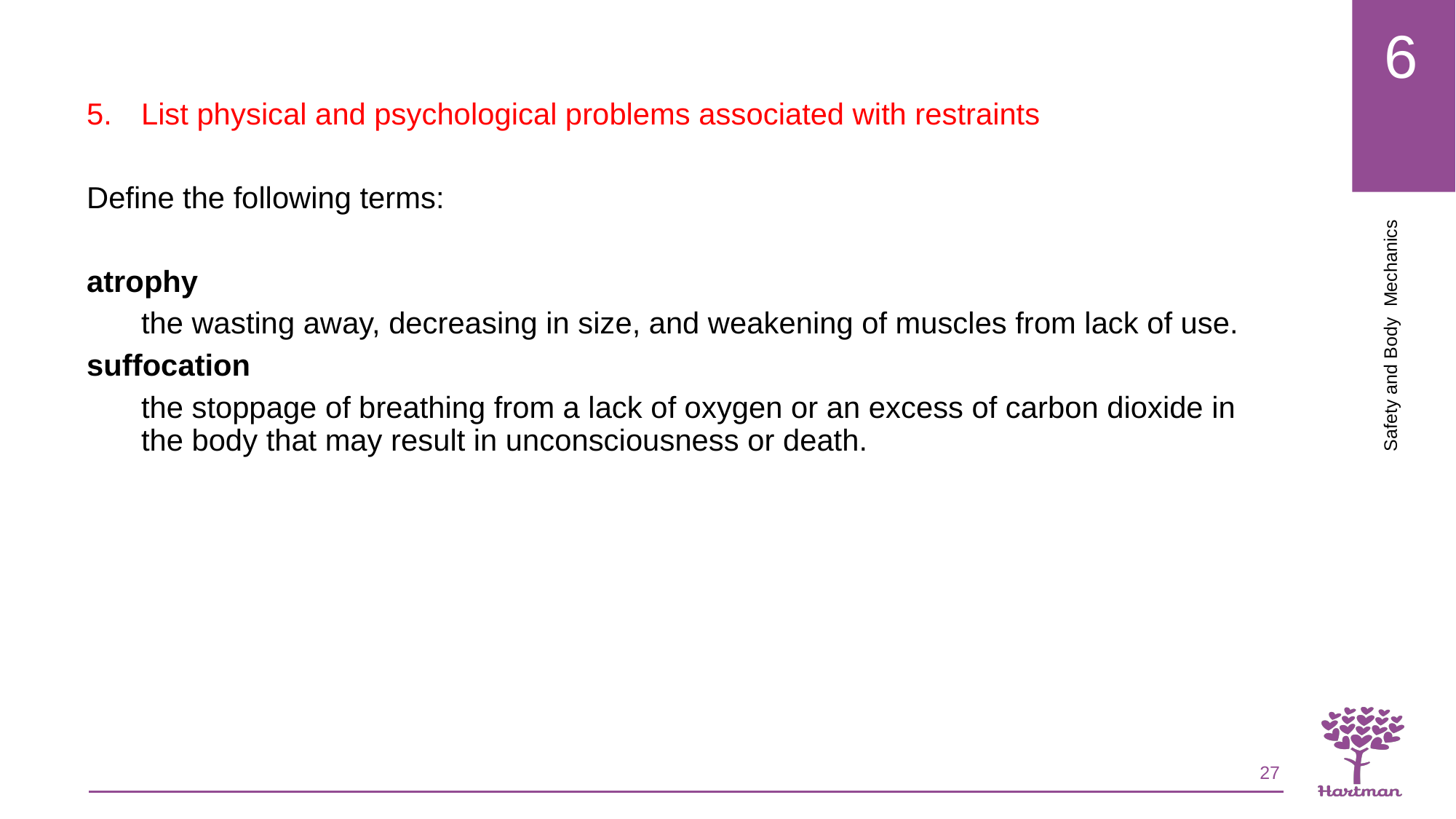

List physical and psychological problems associated with restraints

Define the following terms:

atrophy
the wasting away, decreasing in size, and weakening of muscles from lack of use.
suffocation
the stoppage of breathing from a lack of oxygen or an excess of carbon dioxide in the body that may result in unconsciousness or death.

27